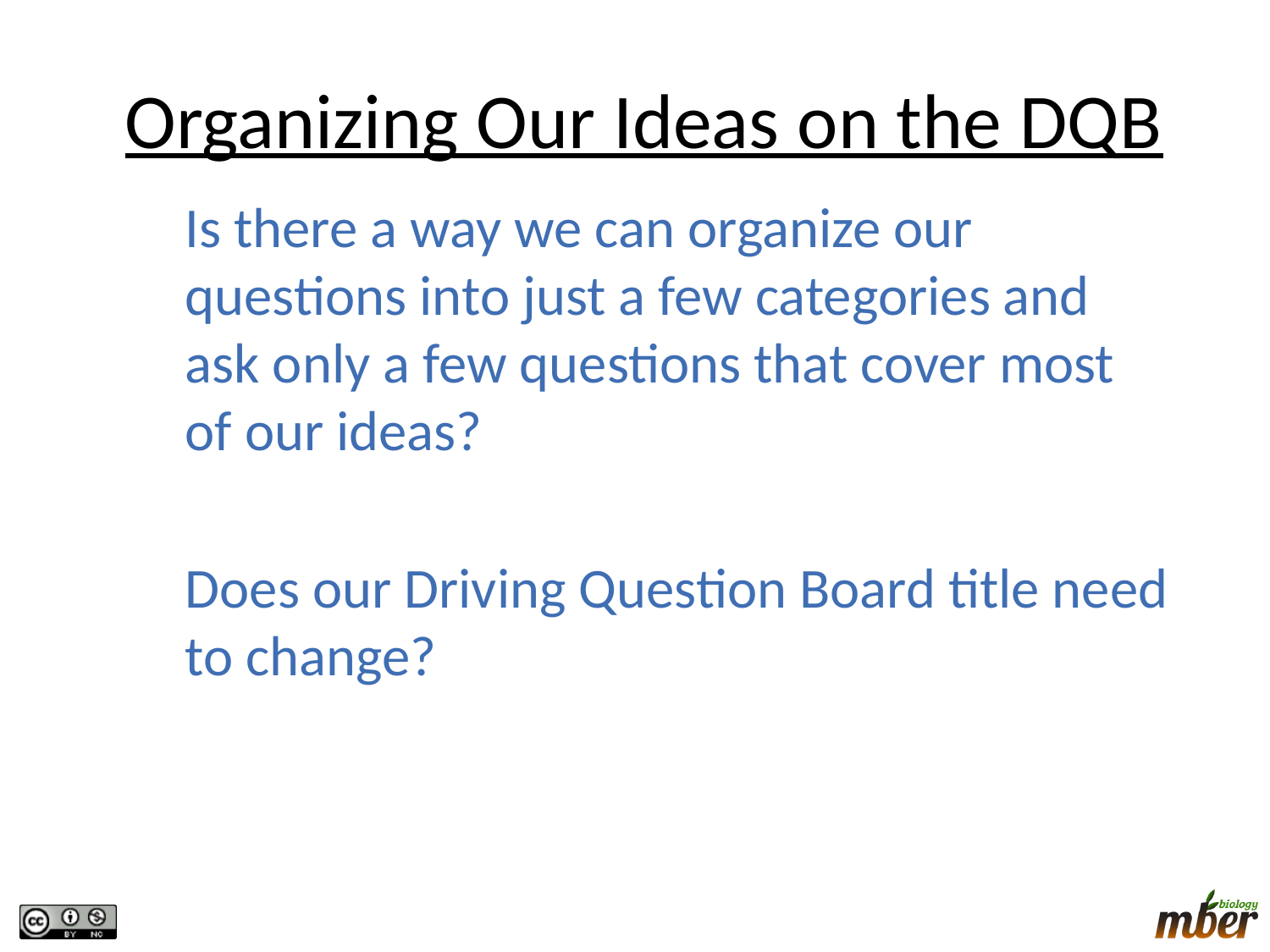

# Organizing Our Ideas on the DQB
Is there a way we can organize our questions into just a few categories and ask only a few questions that cover most of our ideas?

Does our Driving Question Board title need to change?